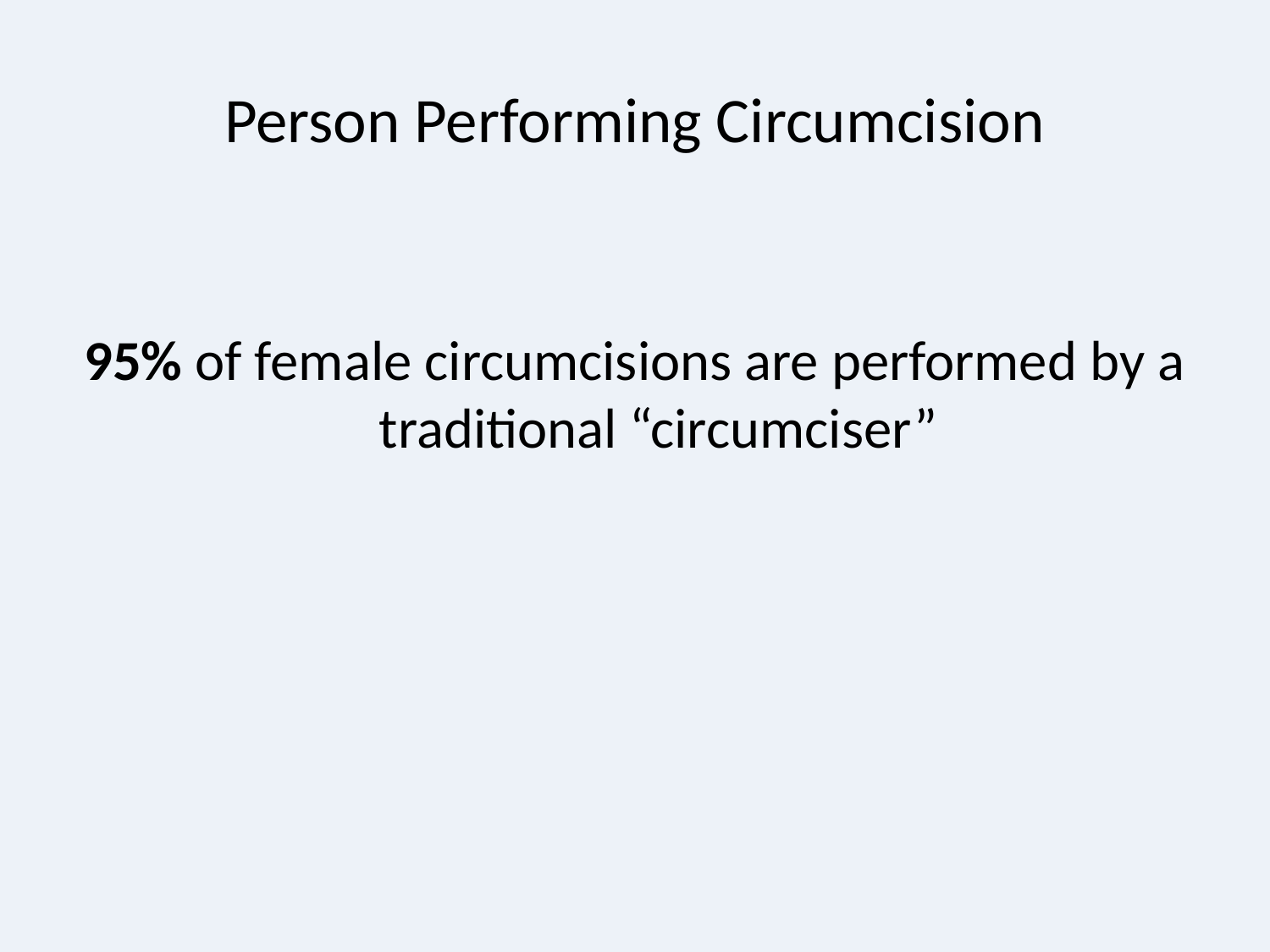

# Person Performing Circumcision
95% of female circumcisions are performed by a traditional “circumciser”